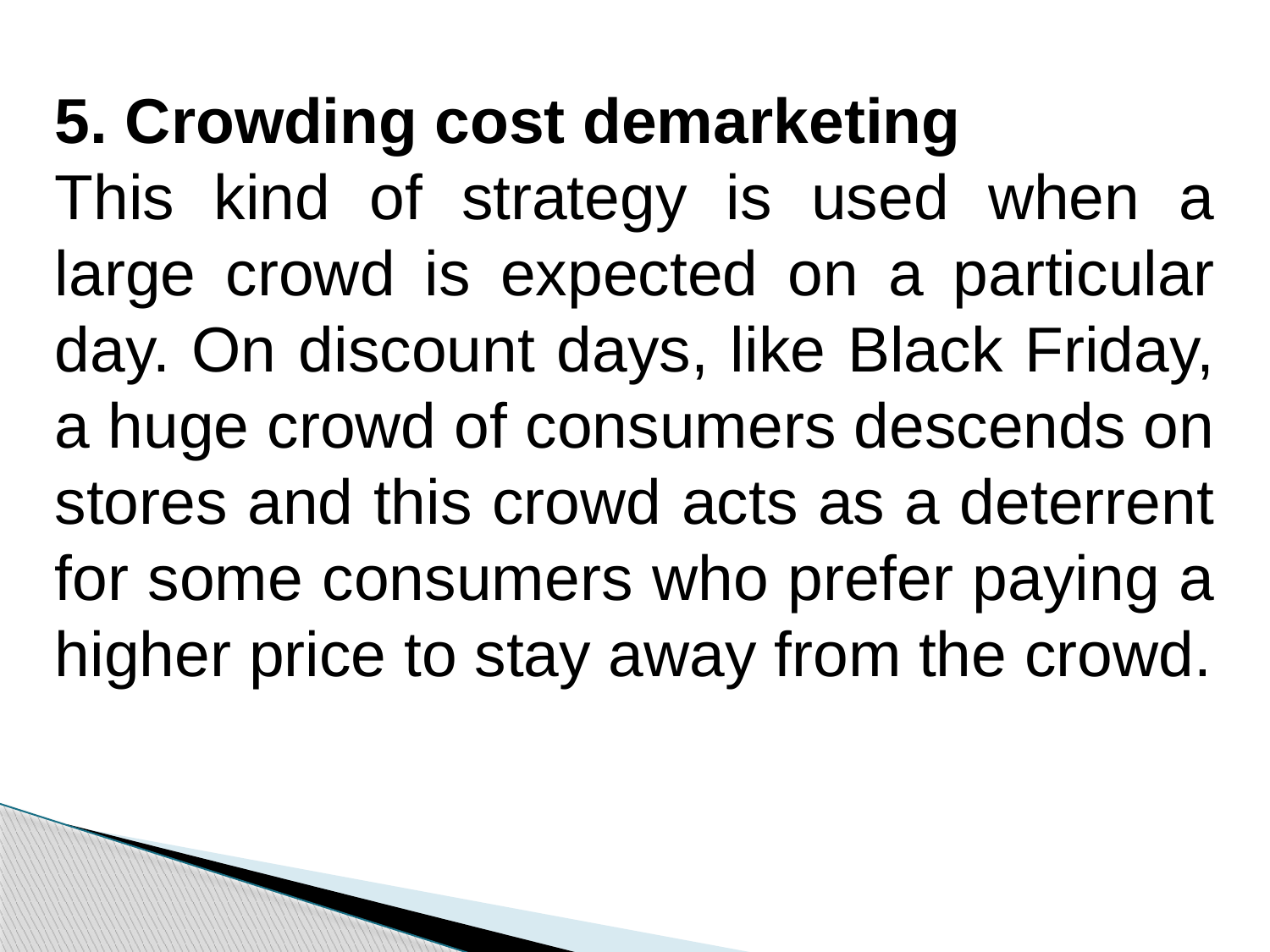

5. Crowding cost demarketing
This kind of strategy is used when a large crowd is expected on a particular day. On discount days, like Black Friday, a huge crowd of consumers descends on stores and this crowd acts as a deterrent for some consumers who prefer paying a higher price to stay away from the crowd.